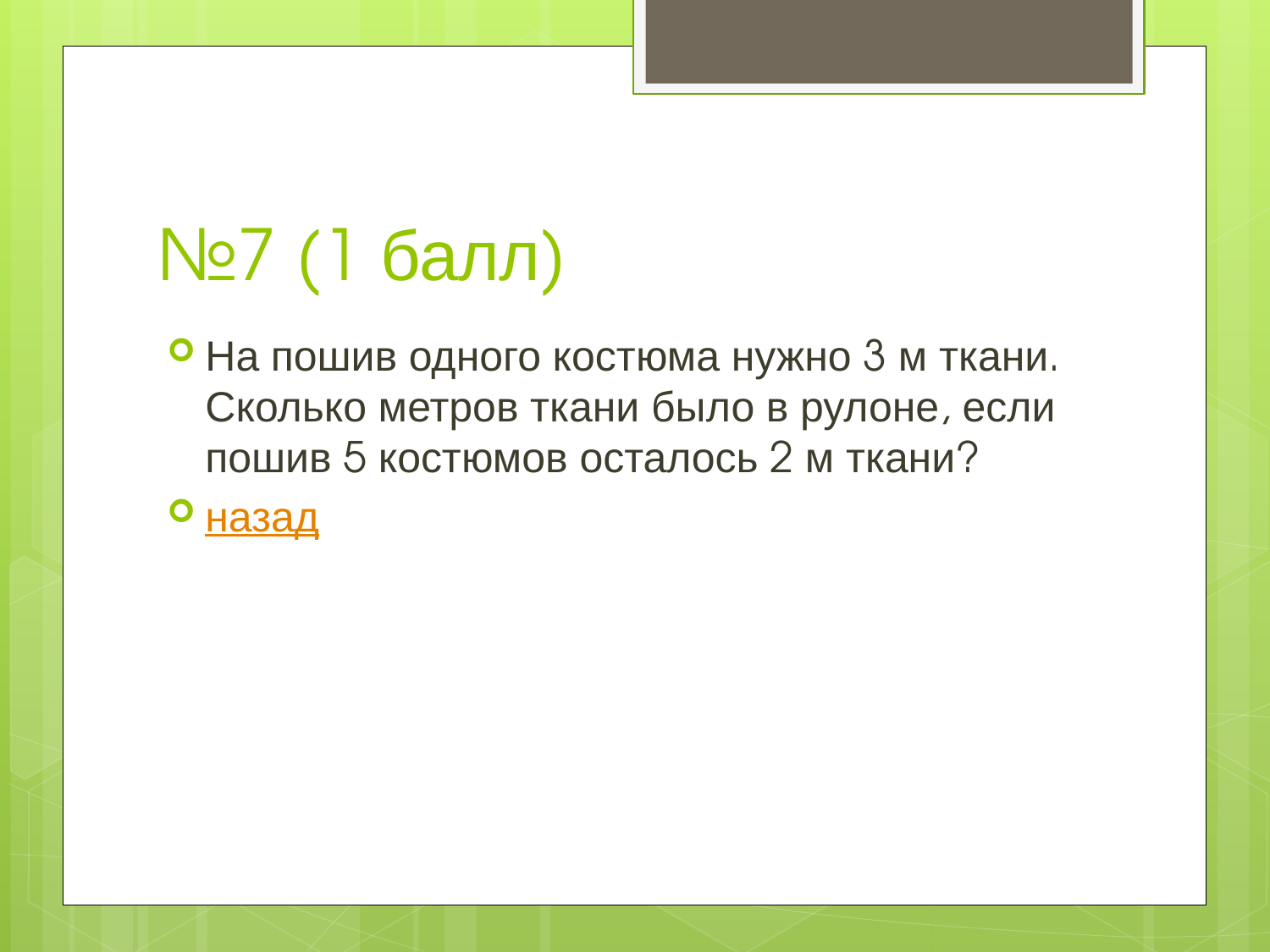

# №7 (1 балл)
На пошив одного костюма нужно 3 м ткани. Сколько метров ткани было в рулоне, если пошив 5 костюмов осталось 2 м ткани?
назад